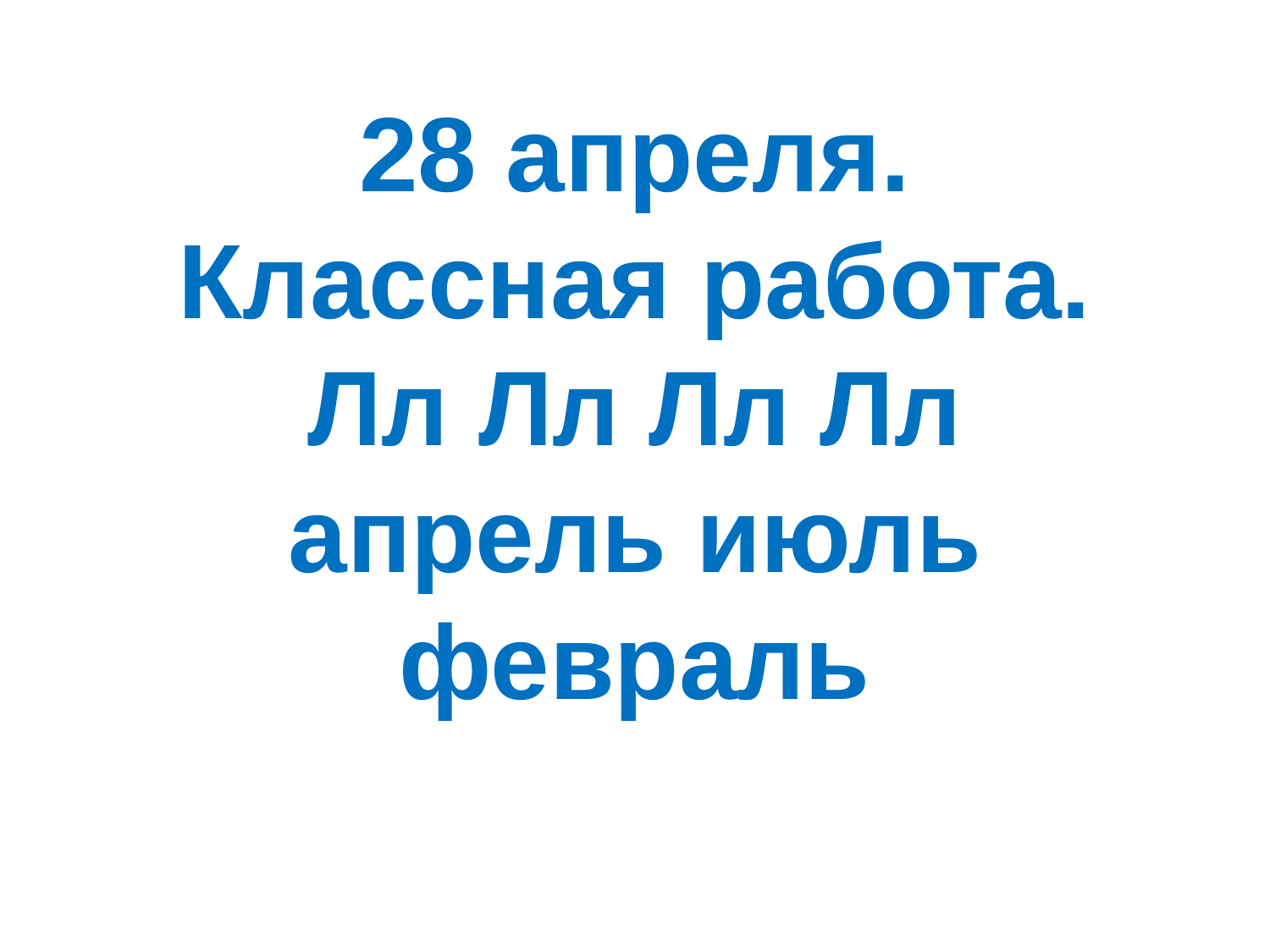

# 28 апреля. Классная работа. Лл Лл Лл Лл апрель июль февраль